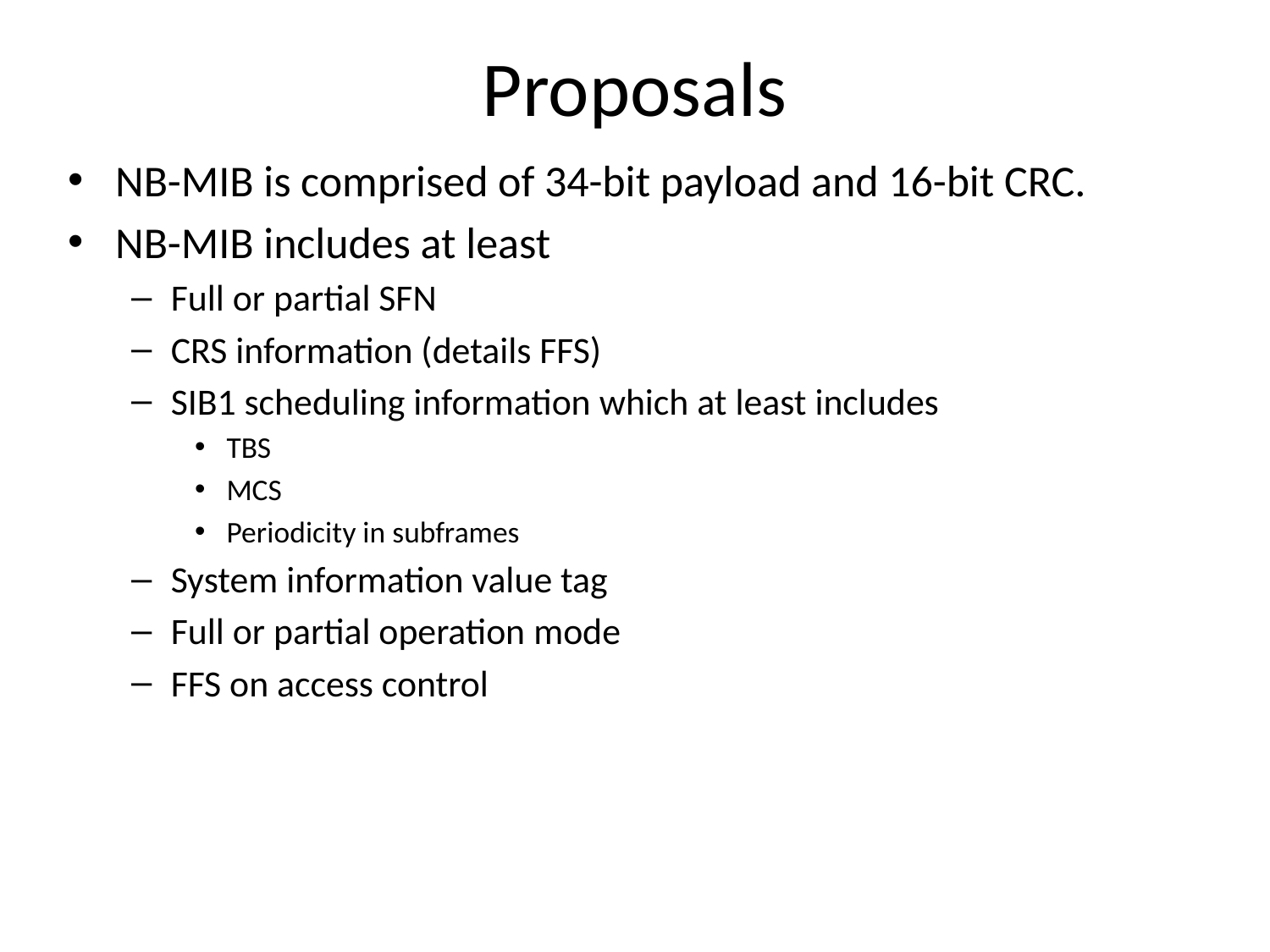

# Proposals
NB-MIB is comprised of 34-bit payload and 16-bit CRC.
NB-MIB includes at least
Full or partial SFN
CRS information (details FFS)
SIB1 scheduling information which at least includes
TBS
MCS
Periodicity in subframes
System information value tag
Full or partial operation mode
FFS on access control